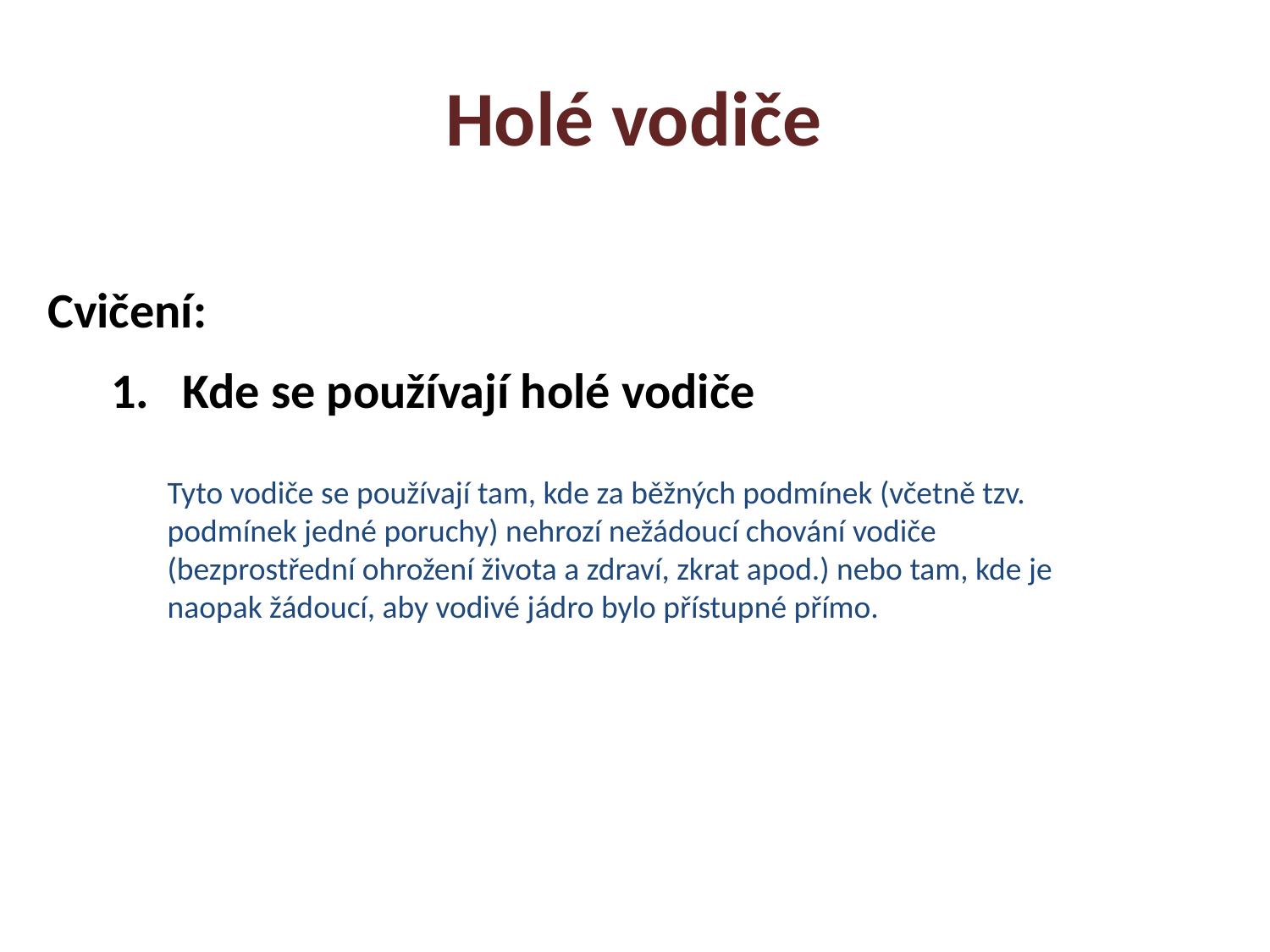

Holé vodiče
Cvičení:
Kde se používají holé vodiče
Tyto vodiče se používají tam, kde za běžných podmínek (včetně tzv. podmínek jedné poruchy) nehrozí nežádoucí chování vodiče (bezprostřední ohrožení života a zdraví, zkrat apod.) nebo tam, kde je naopak žádoucí, aby vodivé jádro bylo přístupné přímo.